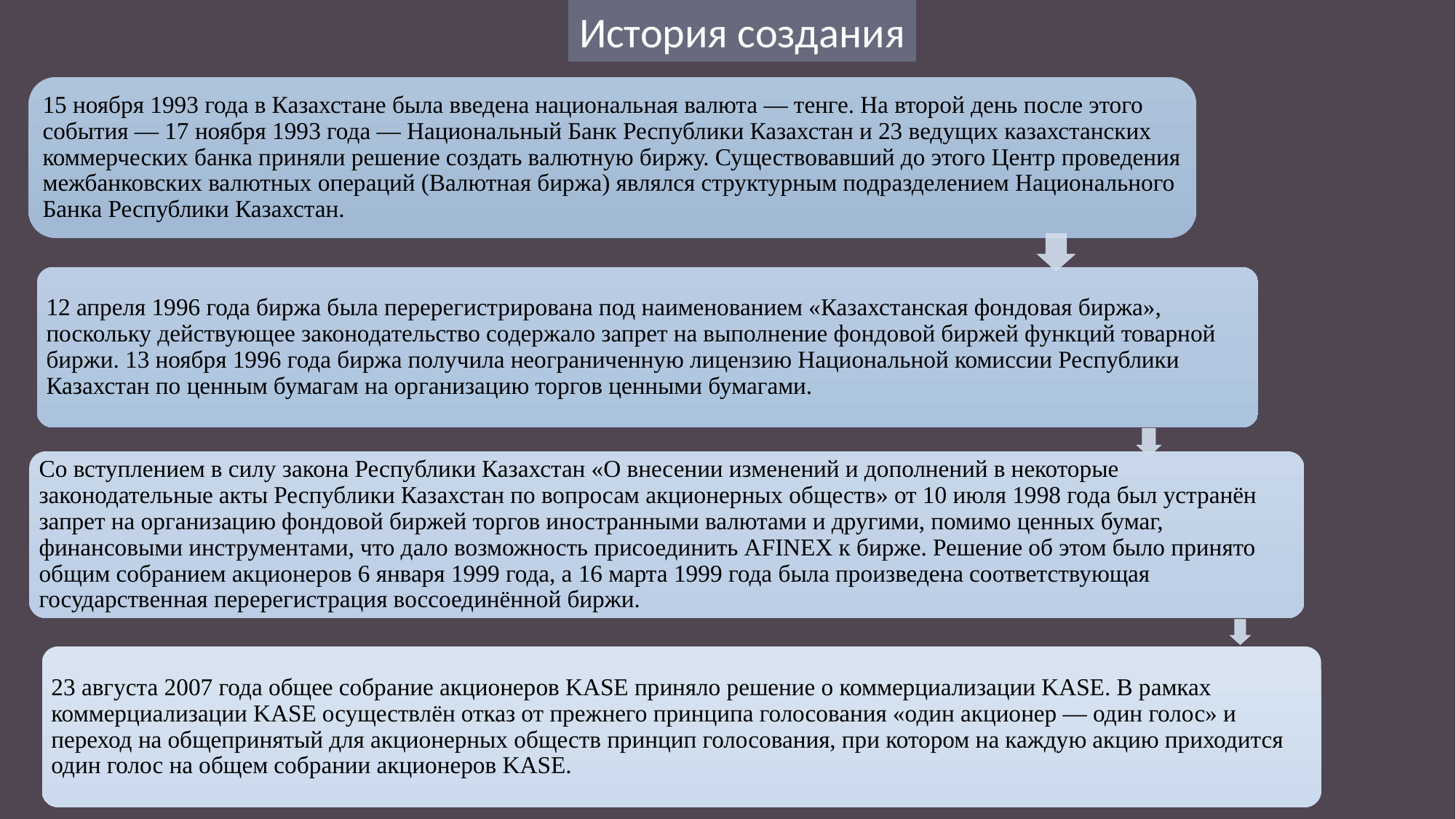

История создания
15 ноября 1993 года в Казахстане была введена национальная валюта — тенге. На второй день после этого события — 17 ноября 1993 года — Национальный Банк Республики Казахстан и 23 ведущих казахстанских коммерческих банка приняли решение создать валютную биржу. Существовавший до этого Центр проведения межбанковских валютных операций (Валютная биржа) являлся структурным подразделением Национального Банка Республики Казахстан.
12 апреля 1996 года биржа была перерегистрирована под наименованием «Казахстанская фондовая биржа», поскольку действующее законодательство содержало запрет на выполнение фондовой биржей функций товарной биржи. 13 ноября 1996 года биржа получила неограниченную лицензию Национальной комиссии Республики Казахстан по ценным бумагам на организацию торгов ценными бумагами.
Со вступлением в силу закона Республики Казахстан «О внесении изменений и дополнений в некоторые законодательные акты Республики Казахстан по вопросам акционерных обществ» от 10 июля 1998 года был устранён запрет на организацию фондовой биржей торгов иностранными валютами и другими, помимо ценных бумаг, финансовыми инструментами, что дало возможность присоединить AFINEX к бирже. Решение об этом было принято общим собранием акционеров 6 января 1999 года, а 16 марта 1999 года была произведена соответствующая государственная перерегистрация воссоединённой биржи.
23 августа 2007 года общее собрание акционеров KASE приняло решение о коммерциализации KASE. В рамках коммерциализации KASE осуществлён отказ от прежнего принципа голосования «один акционер — один голос» и переход на общепринятый для акционерных обществ принцип голосования, при котором на каждую акцию приходится один голос на общем собрании акционеров KASE.